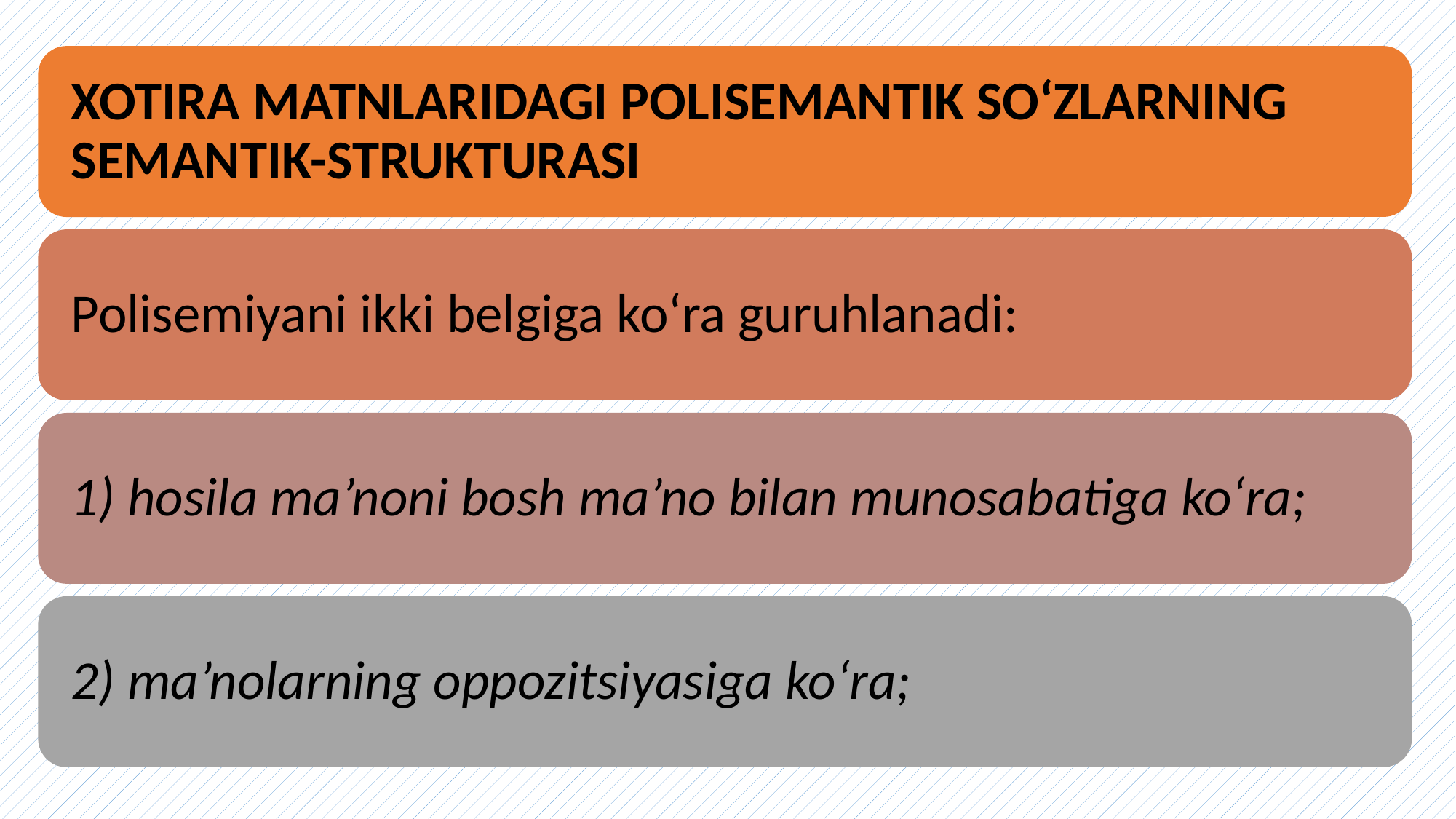

XOTIRA MATNLARIDAGI POLISEMANTIK SO‘ZLARNING SEMANTIK-STRUKTURASI
Polisemiyani ikki belgiga ko‘ra guruhlanadi:
1) hosila ma’noni bosh ma’no bilan munosabatiga ko‘ra;
2) ma’nolarning oppozitsiyasiga ko‘ra;
#